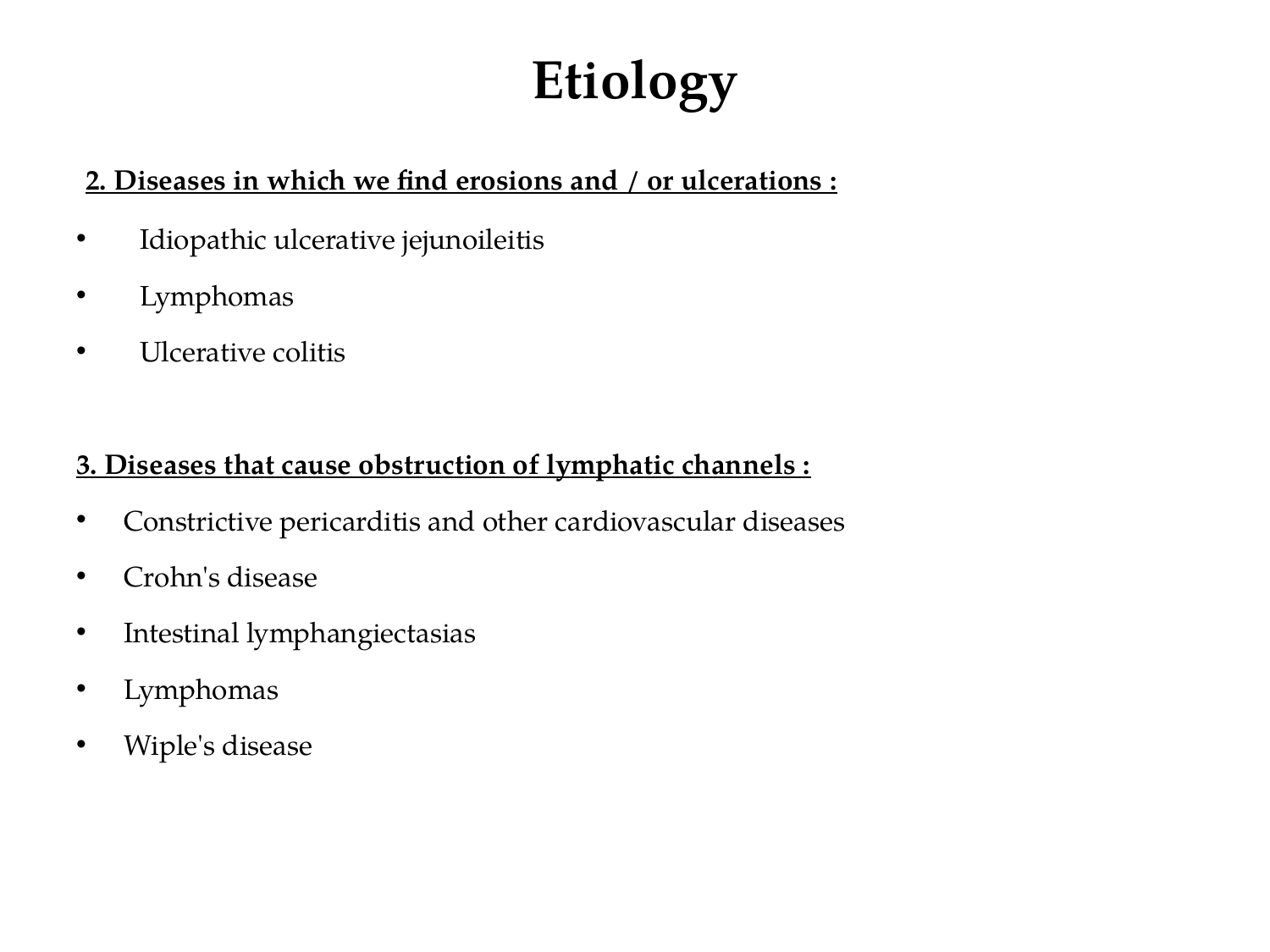

# Etiology
 2. Diseases in which we find erosions and / or ulcerations :
Idiopathic ulcerative jejunoileitis
Lymphomas
Ulcerative colitis

3. Diseases that cause obstruction of lymphatic channels :
Constrictive pericarditis and other cardiovascular diseases
Crohn's disease
Intestinal lymphangiectasias
Lymphomas
Wiple's disease